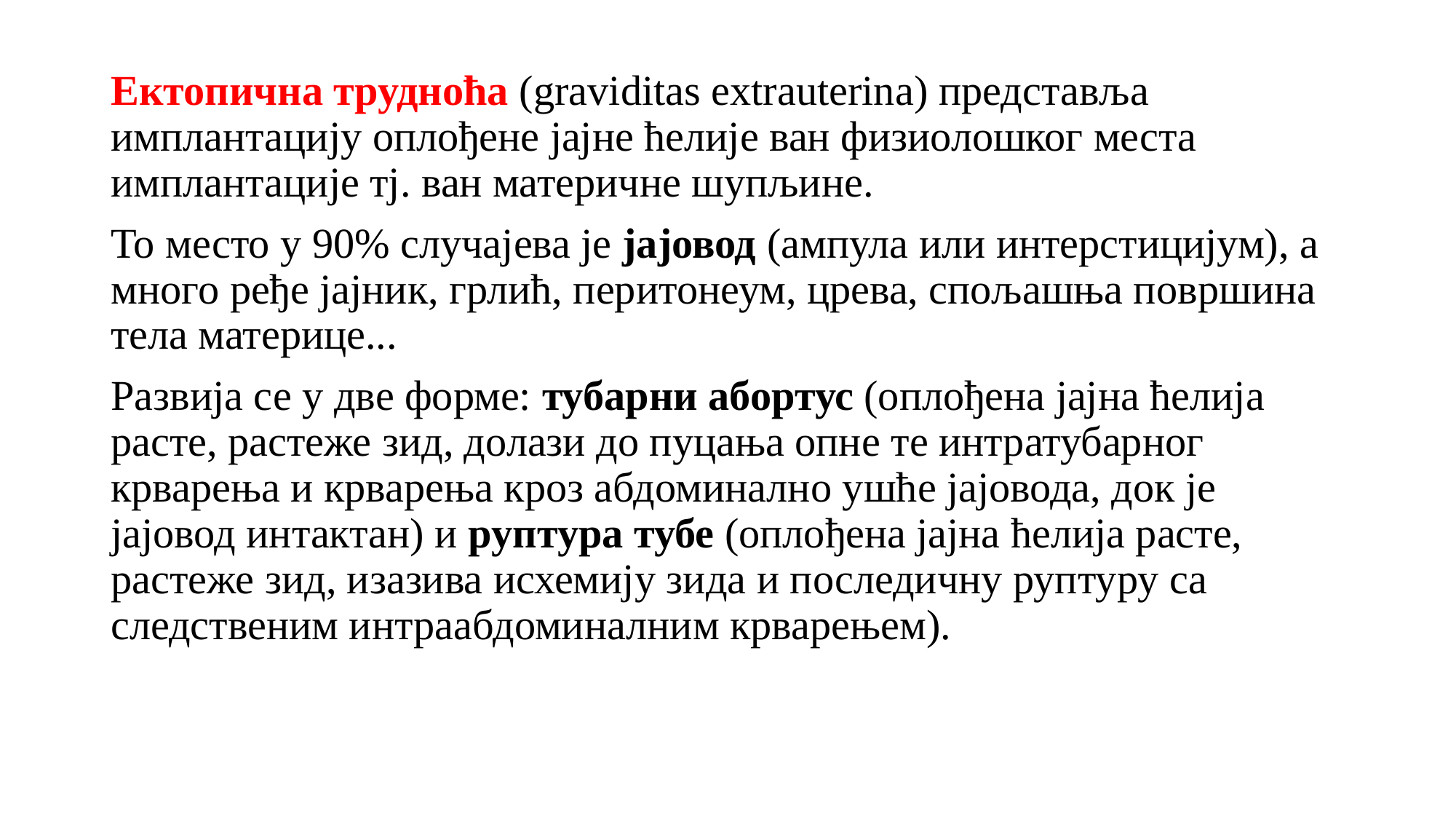

Ектопична трудноћа (graviditas extrauterina) представља имплантацију оплођене јајне ћелије ван физиолошког места имплантације тј. ван материчне шупљине.
То место у 90% случајева је јајовод (ампула или интерстицијум), а много ређе јајник, грлић, перитонеум, црева, спољашња површина тела материце...
Развија се у две форме: тубарни абортус (оплођена јајна ћелија расте, растеже зид, долази до пуцања опне те интратубарног крварења и крварења кроз абдоминално ушће јајовода, док је јајовод интактан) и руптура тубе (оплођена јајна ћелија расте, растеже зид, изазива исхемију зида и последичну руптуру са следственим интраабдоминалним крварењем).